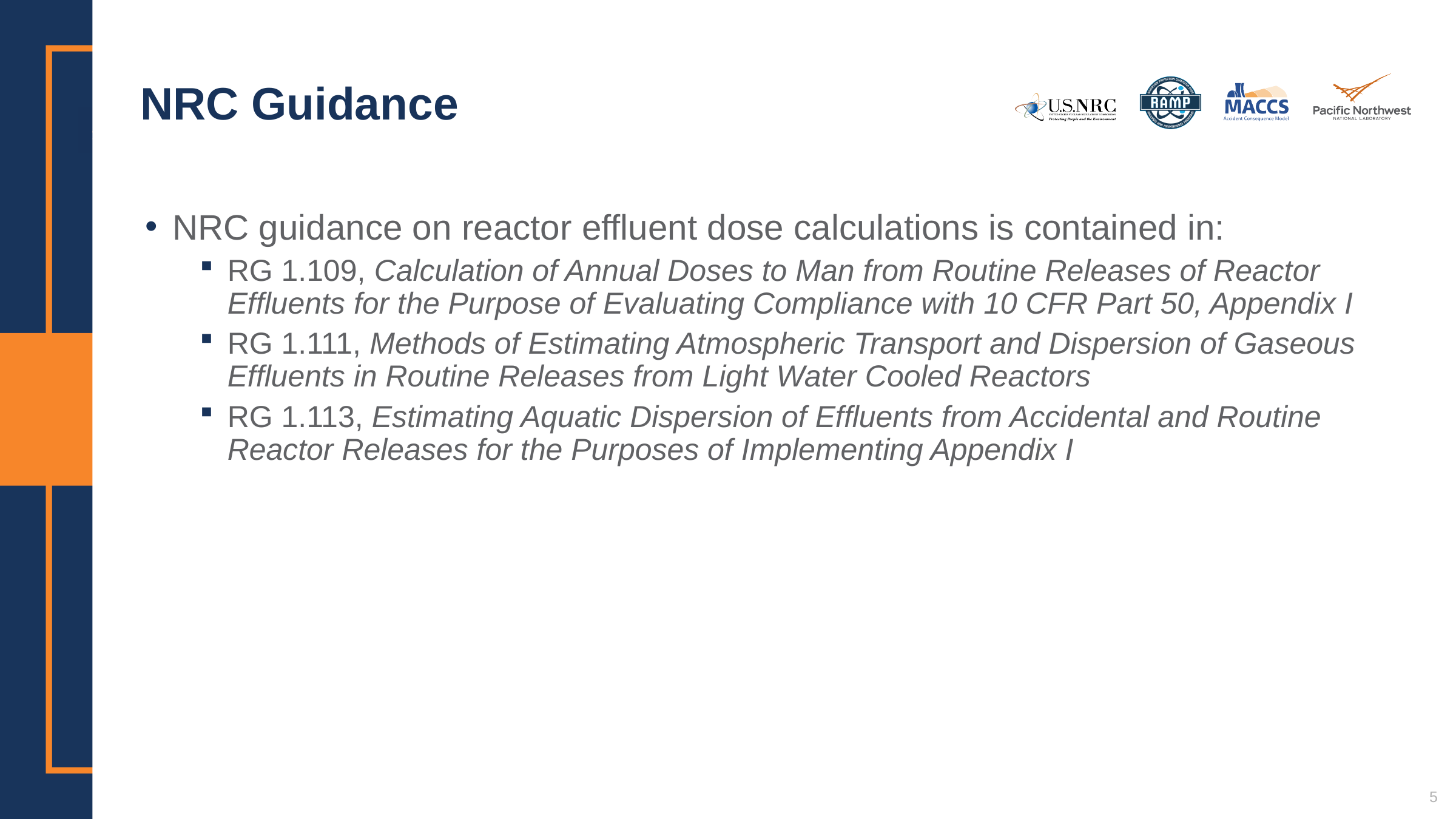

# NRC Guidance
NRC guidance on reactor effluent dose calculations is contained in:
RG 1.109, Calculation of Annual Doses to Man from Routine Releases of Reactor Effluents for the Purpose of Evaluating Compliance with 10 CFR Part 50, Appendix I
RG 1.111, Methods of Estimating Atmospheric Transport and Dispersion of Gaseous Effluents in Routine Releases from Light Water Cooled Reactors
RG 1.113, Estimating Aquatic Dispersion of Effluents from Accidental and Routine Reactor Releases for the Purposes of Implementing Appendix I
5